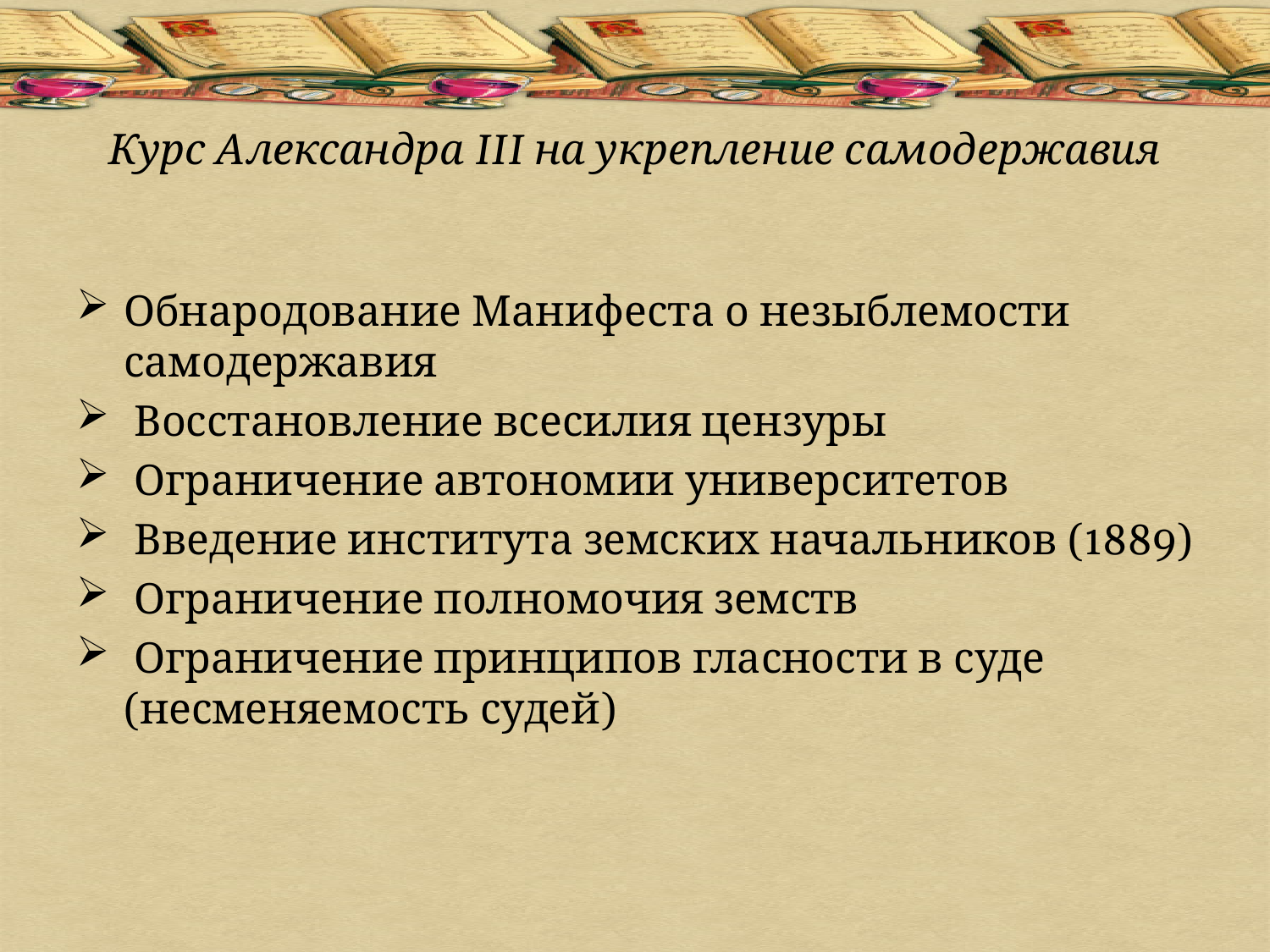

# Курс Александра III на укрепление самодержавия
Обнародование Манифеста о незыблемости самодержавия
 Восстановление всесилия цензуры
 Ограничение автономии университетов
 Введение института земских начальников (1889)
 Ограничение полномочия земств
 Ограничение принципов гласности в суде (несменяемость судей)